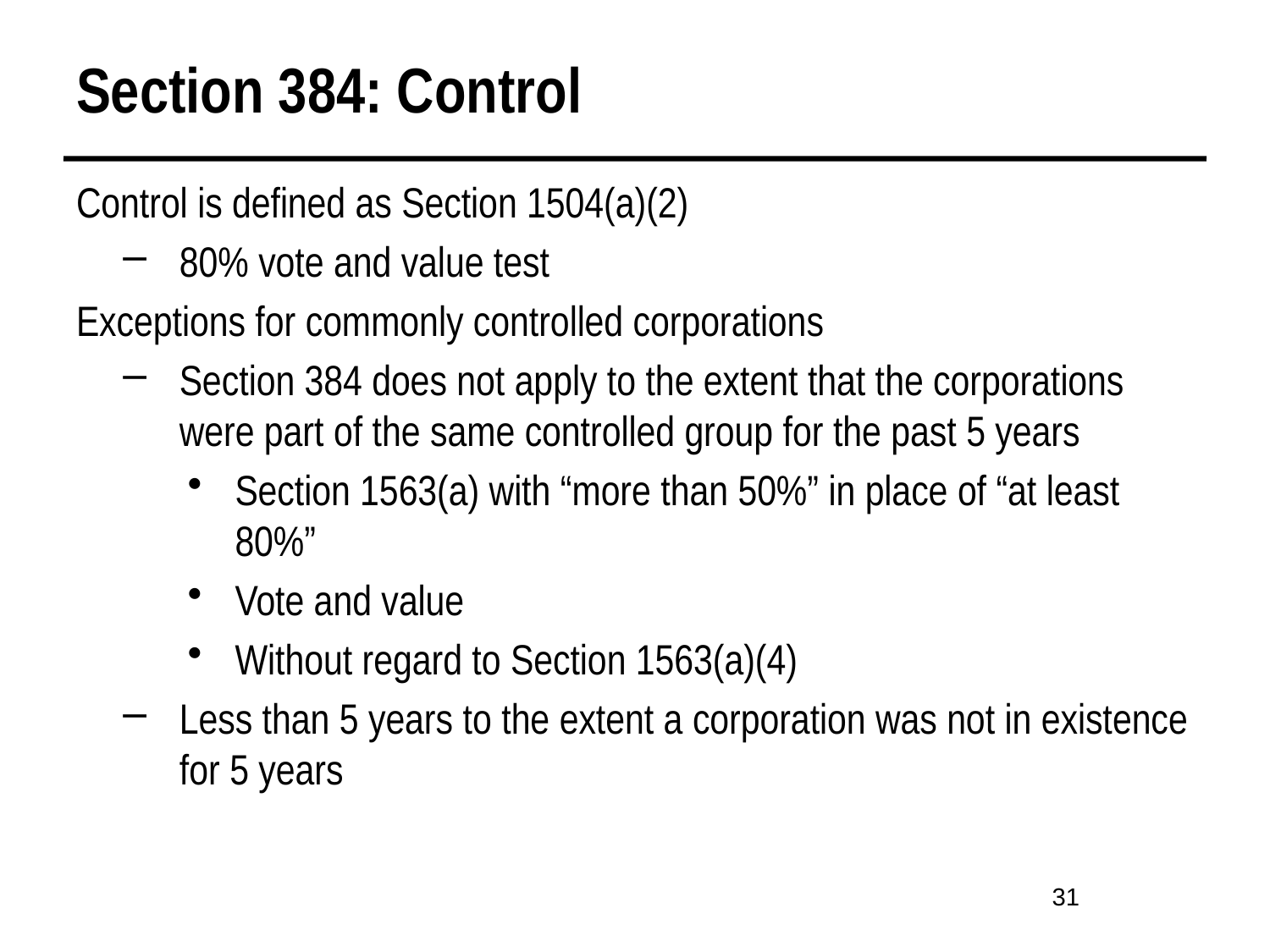

# Section 384: Control
Control is defined as Section 1504(a)(2)
80% vote and value test
Exceptions for commonly controlled corporations
Section 384 does not apply to the extent that the corporations were part of the same controlled group for the past 5 years
Section 1563(a) with “more than 50%” in place of “at least 80%”
Vote and value
Without regard to Section 1563(a)(4)
Less than 5 years to the extent a corporation was not in existence for 5 years
31